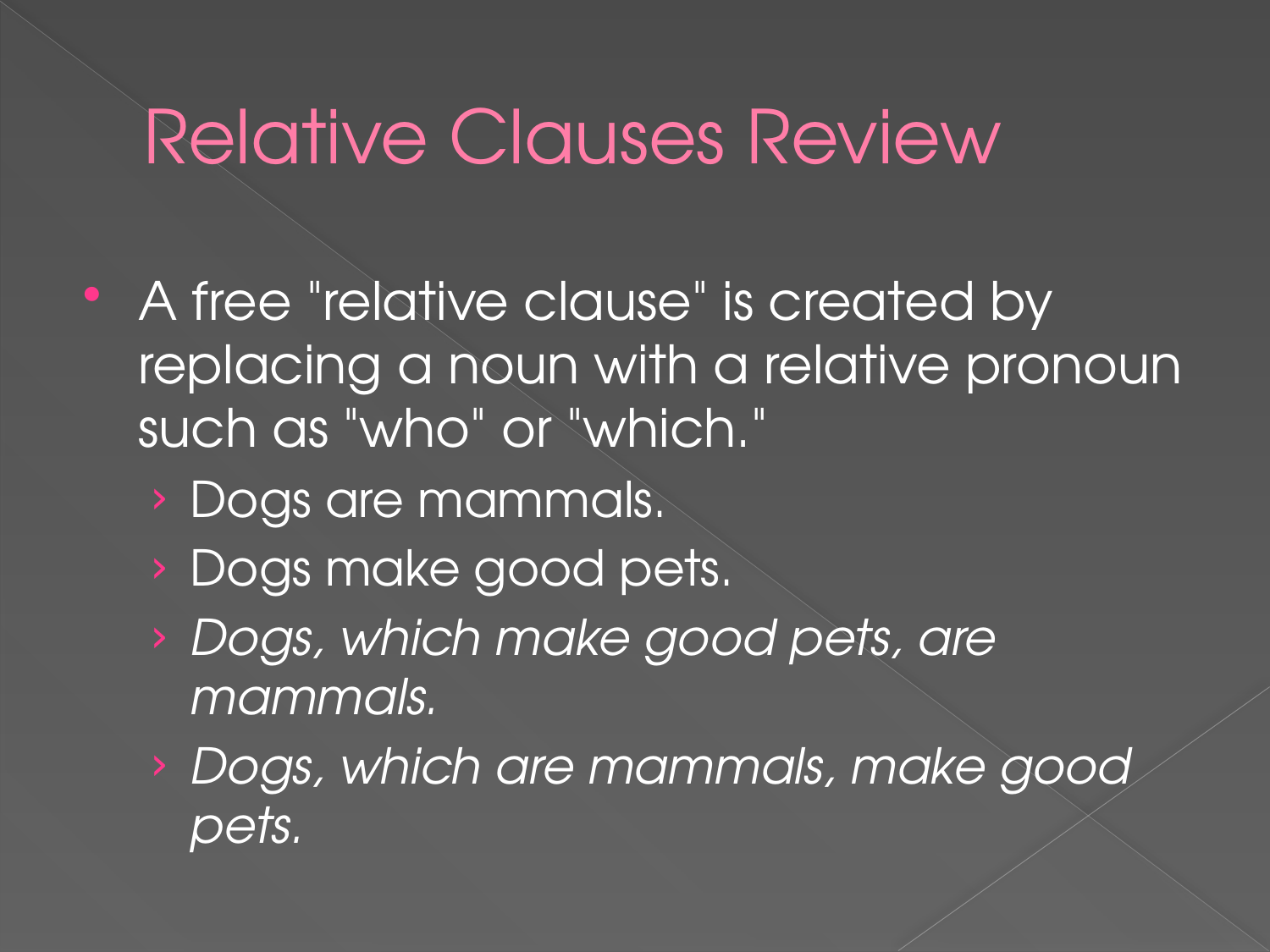

# Relative Clauses Review
A free "relative clause" is created by replacing a noun with a relative pronoun such as "who" or "which."
Dogs are mammals.
Dogs make good pets.
Dogs, which make good pets, are mammals.
Dogs, which are mammals, make good pets.